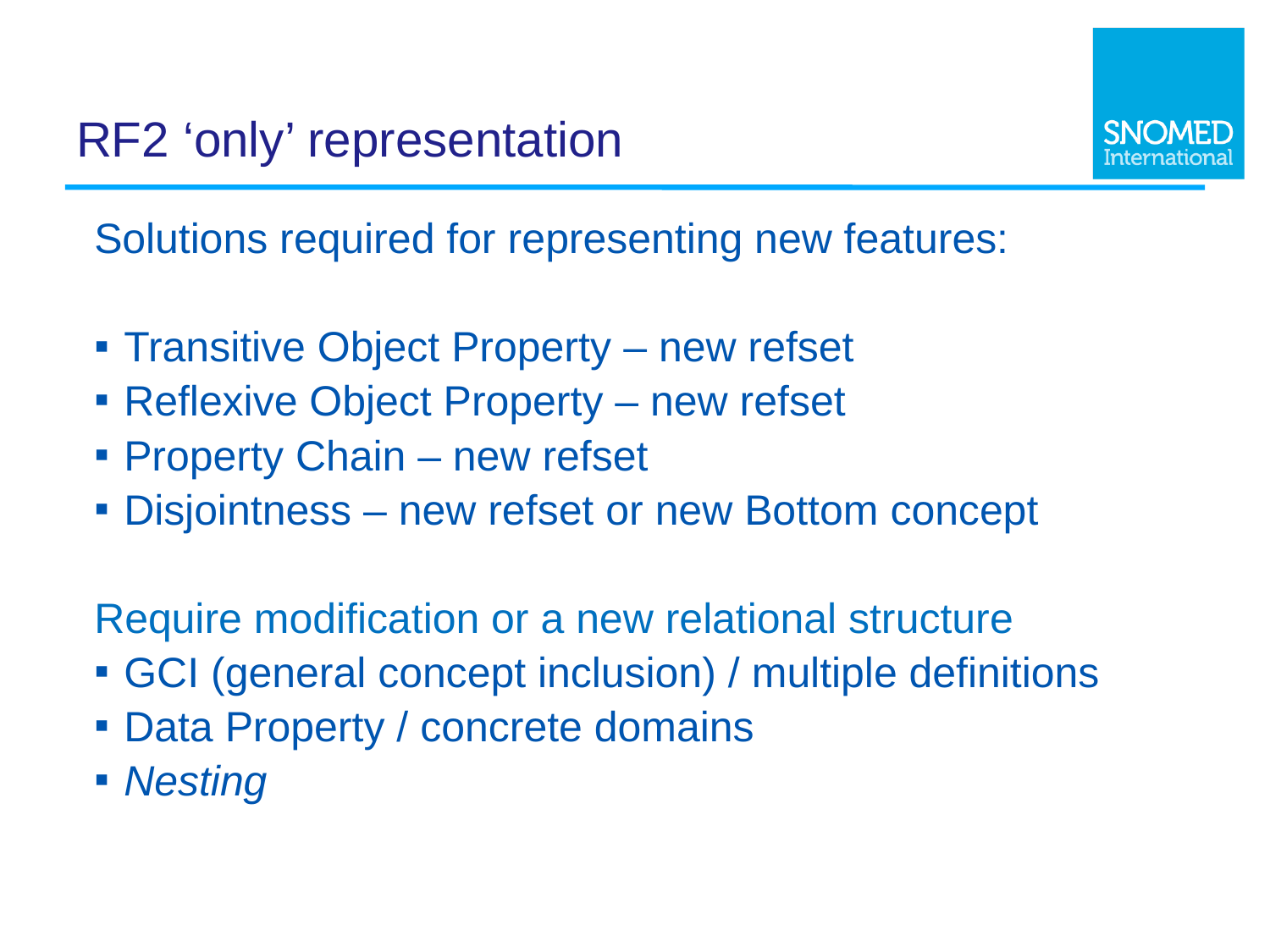

# RF2 ‘only’ representation
Solutions required for representing new features:

Transitive Object Property – new refset
Reflexive Object Property – new refset
Property Chain – new refset
Disjointness – new refset or new Bottom concept

Require modification or a new relational structure
GCI (general concept inclusion) / multiple definitions
Data Property / concrete domains
Nesting